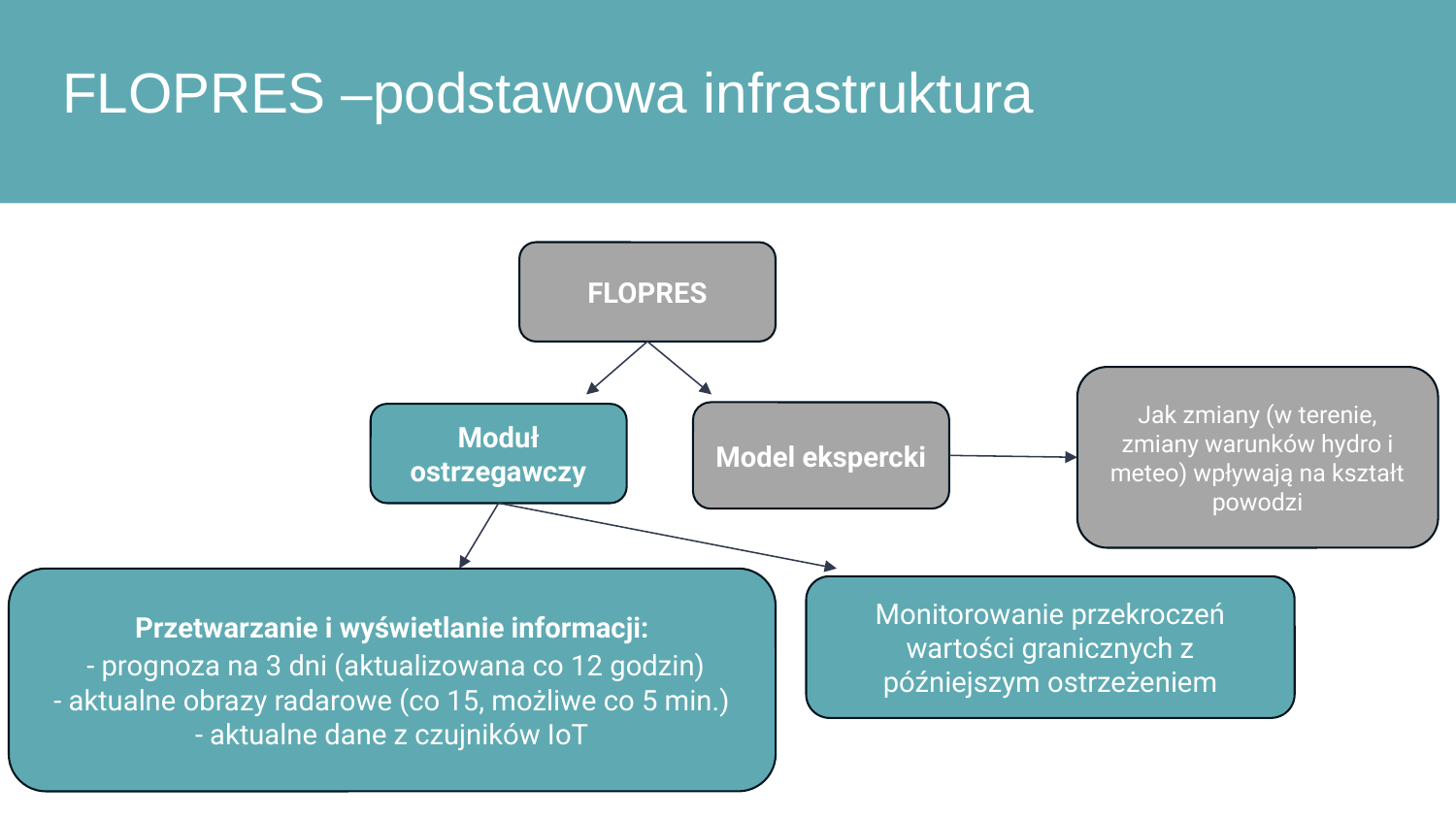

# FLOPRES –podstawowa infrastruktura
FLOPRES
Jak zmiany (w terenie, zmiany warunków hydro i meteo) wpływają na kształt powodzi
Model ekspercki
Moduł ostrzegawczy
Przetwarzanie i wyświetlanie informacji:
 - prognoza na 3 dni (aktualizowana co 12 godzin)
- aktualne obrazy radarowe (co 15, możliwe co 5 min.)
- aktualne dane z czujników IoT
Monitorowanie przekroczeń wartości granicznych z późniejszym ostrzeżeniem